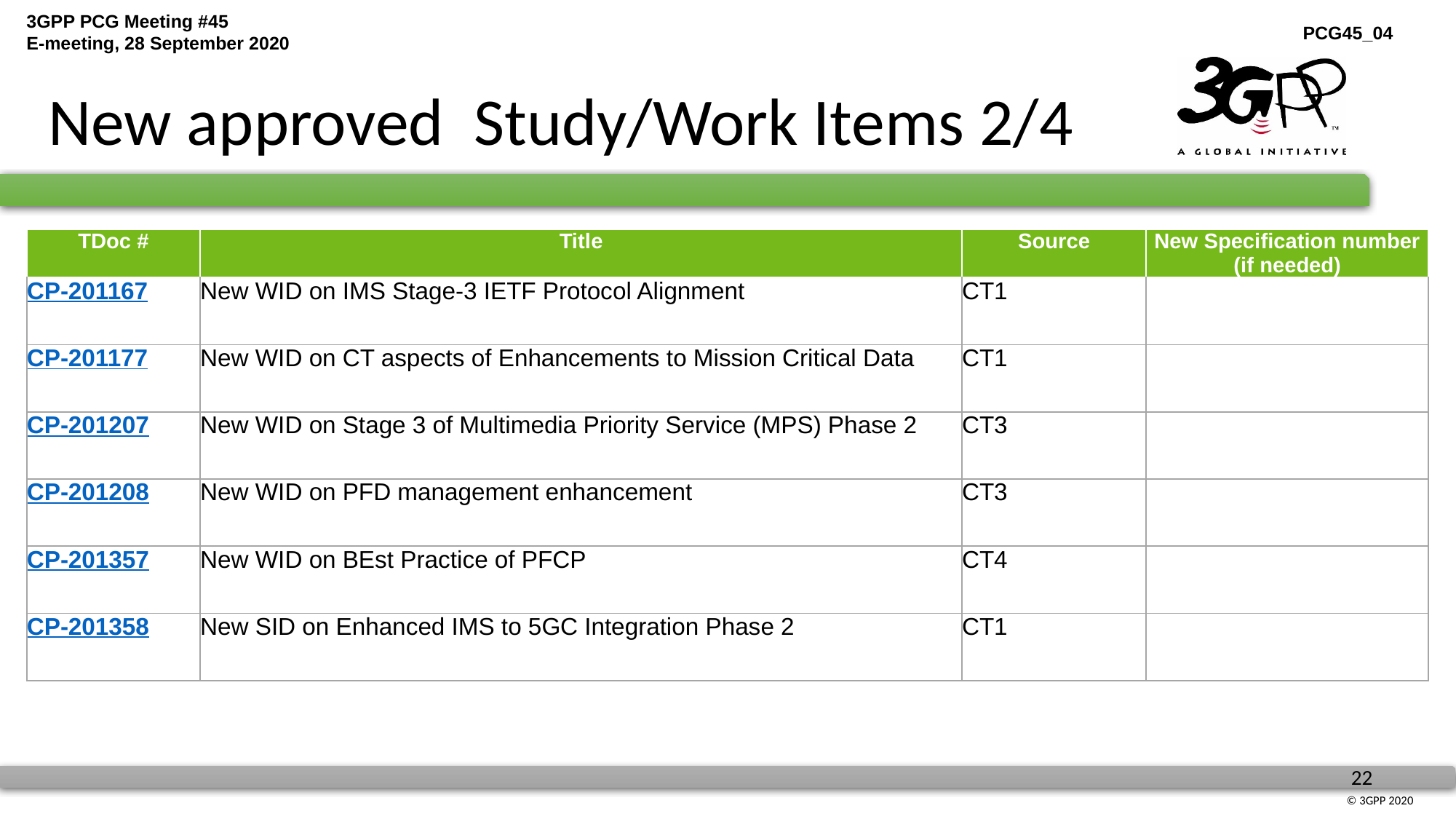

# New approved  Study/Work Items 2/4
| TDoc # | Title | Source | New Specification number (if needed) |
| --- | --- | --- | --- |
| CP-201167 | New WID on IMS Stage-3 IETF Protocol Alignment | CT1 |  |
| CP-201177 | New WID on CT aspects of Enhancements to Mission Critical Data | CT1 |  |
| CP-201207 | New WID on Stage 3 of Multimedia Priority Service (MPS) Phase 2 | CT3 |  |
| CP-201208 | New WID on PFD management enhancement | CT3 |  |
| CP-201357 | New WID on BEst Practice of PFCP | CT4 |  |
| CP-201358 | New SID on Enhanced IMS to 5GC Integration Phase 2 | CT1 |  |